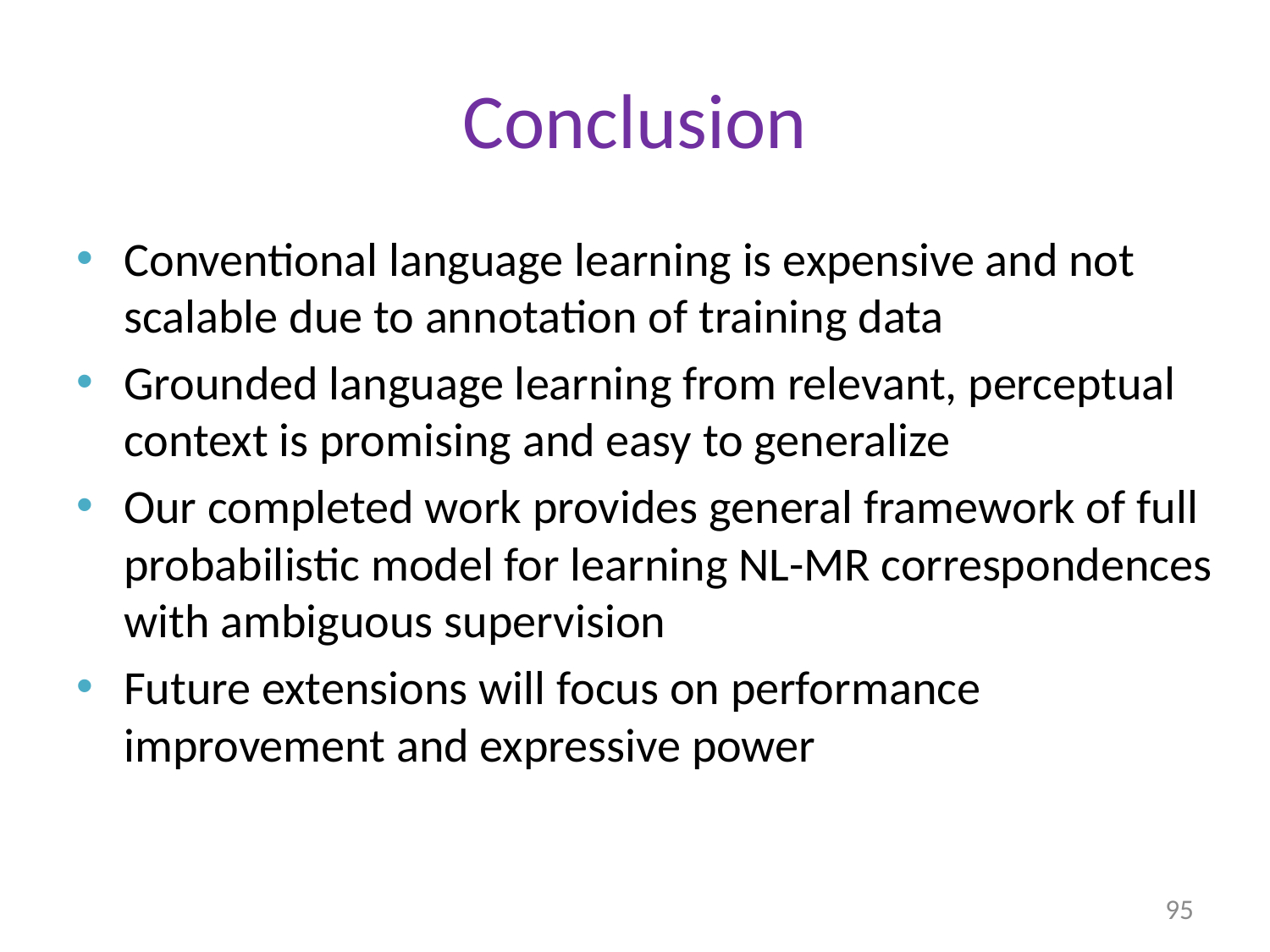

# Conclusion
Conventional language learning is expensive and not scalable due to annotation of training data
Grounded language learning from relevant, perceptual context is promising and easy to generalize
Our completed work provides general framework of full probabilistic model for learning NL-MR correspondences with ambiguous supervision
Future extensions will focus on performance improvement and expressive power, as well as application in more general area
95